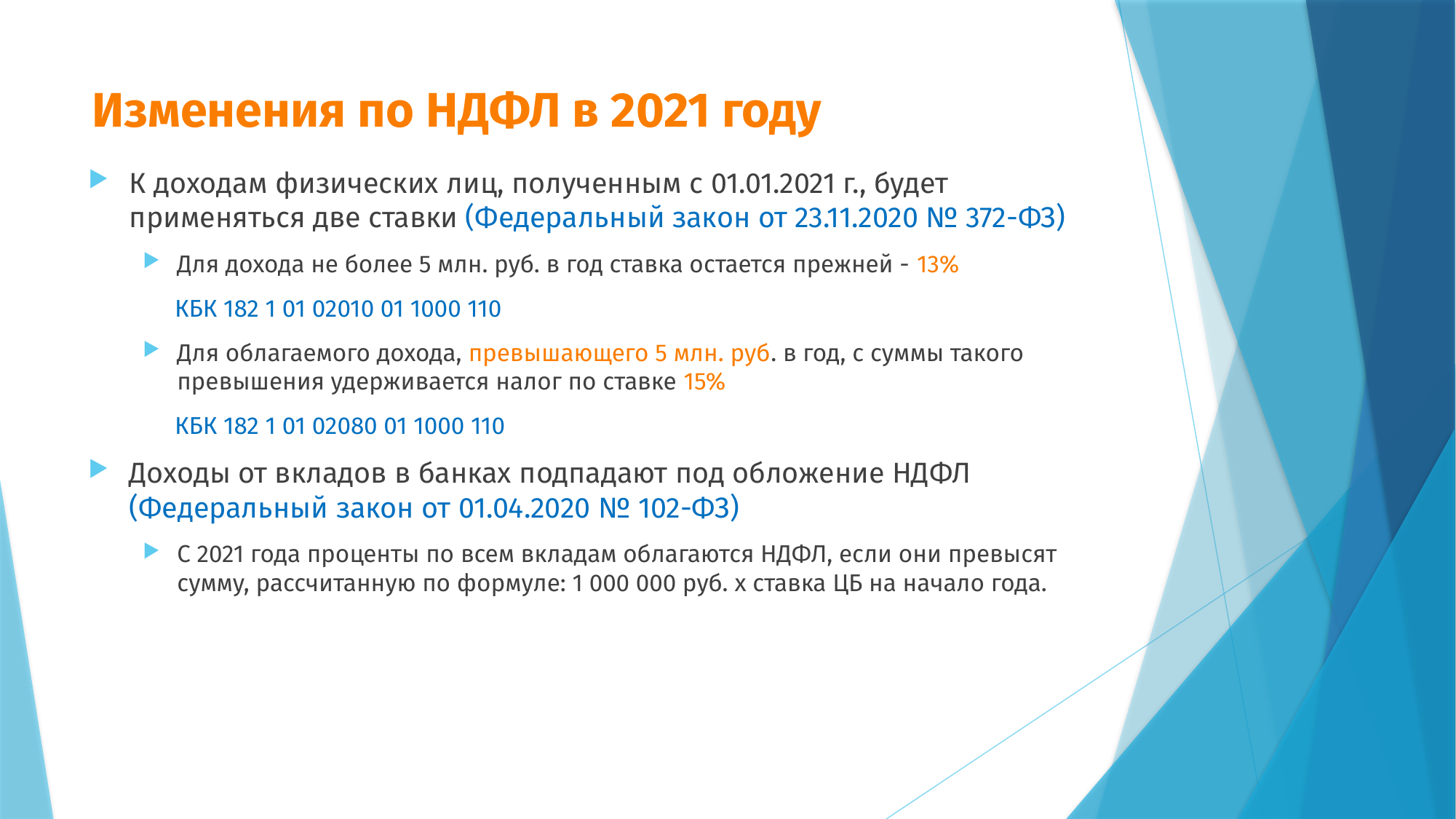

# Изменения по НДФЛ в 2021 году
К доходам физических лиц, полученным с 01.01.2021 г., будет применяться две ставки (Федеральный закон от 23.11.2020 № 372-ФЗ)
Для дохода не более 5 млн. руб. в год ставка остается прежней - 13%
     КБК 182 1 01 02010 01 1000 110
Для облагаемого дохода, превышающего 5 млн. руб. в год, с суммы такого превышения удерживается налог по ставке 15%
     КБК 182 1 01 02080 01 1000 110
Доходы от вкладов в банках подпадают под обложение НДФЛ (Федеральный закон от 01.04.2020 № 102-ФЗ)
С 2021 года проценты по всем вкладам облагаются НДФЛ, если они превысят сумму, рассчитанную по формуле: 1 000 000 руб. х ставка ЦБ на начало года.